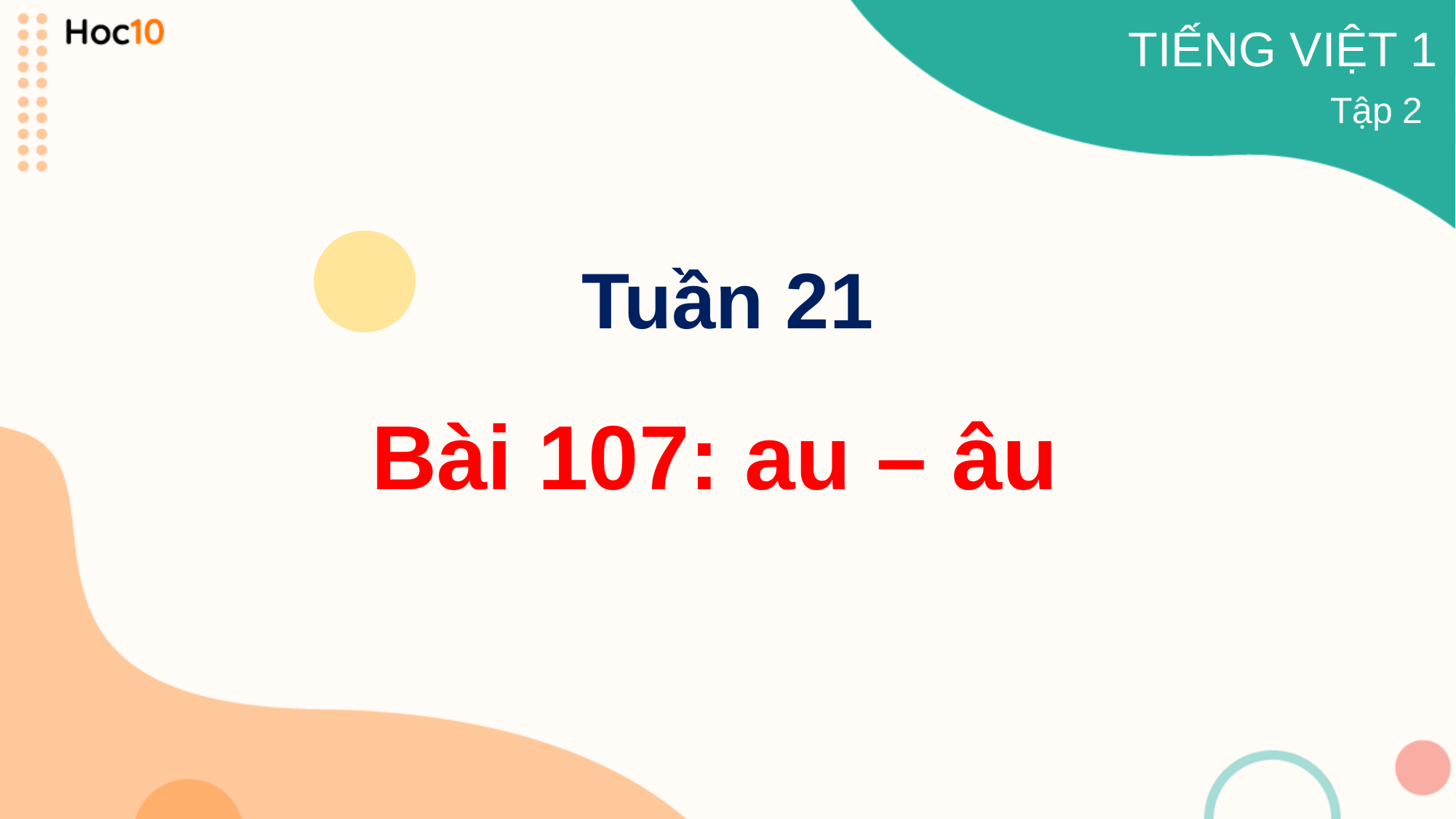

TIẾNG VIỆT 1
Tập 2
Tuần 21
Bài 107: au – âu